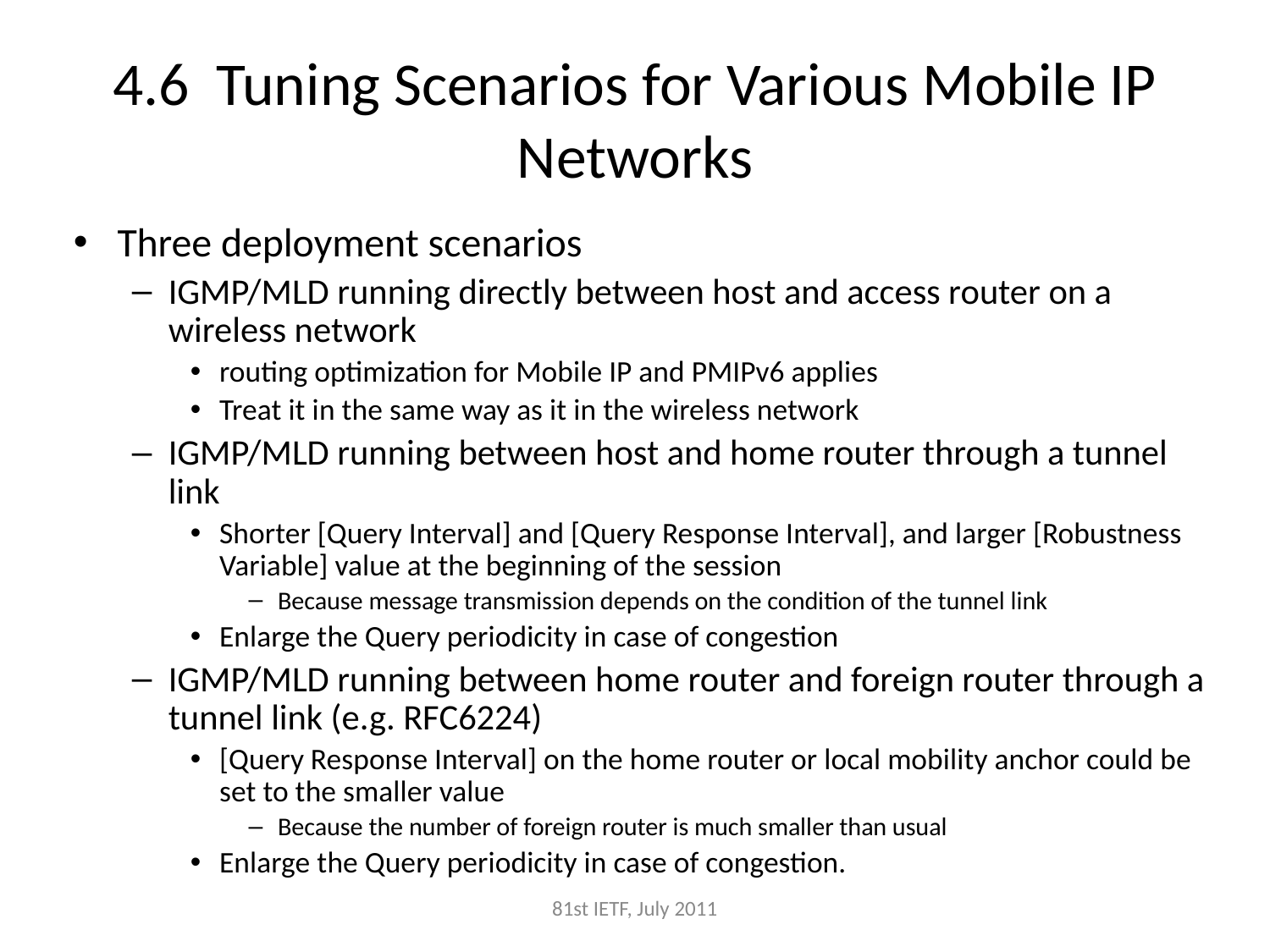

# 4.6  Tuning Scenarios for Various Mobile IP Networks
Three deployment scenarios
IGMP/MLD running directly between host and access router on a wireless network
routing optimization for Mobile IP and PMIPv6 applies
Treat it in the same way as it in the wireless network
IGMP/MLD running between host and home router through a tunnel link
Shorter [Query Interval] and [Query Response Interval], and larger [Robustness Variable] value at the beginning of the session
Because message transmission depends on the condition of the tunnel link
Enlarge the Query periodicity in case of congestion
IGMP/MLD running between home router and foreign router through a tunnel link (e.g. RFC6224)
[Query Response Interval] on the home router or local mobility anchor could be set to the smaller value
Because the number of foreign router is much smaller than usual
Enlarge the Query periodicity in case of congestion.
81st IETF, July 2011